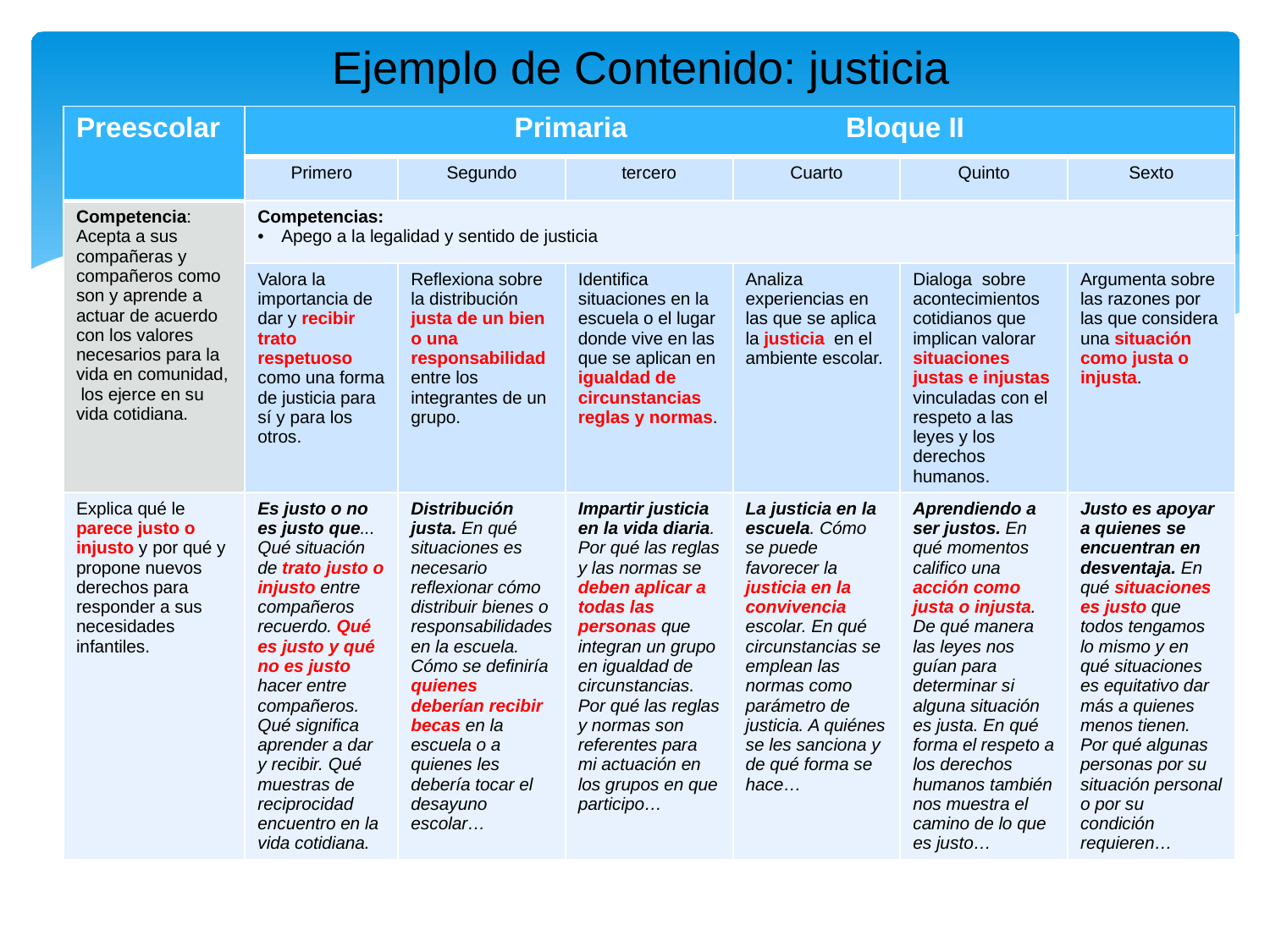

# Ejemplo de Contenido: justicia
| Preescolar | Primaria Bloque II |  |  |  |  |  |
| --- | --- | --- | --- | --- | --- | --- |
|  | Primero | Segundo | tercero | Cuarto | Quinto | Sexto |
| Competencia: Acepta a sus compañeras y compañeros como son y aprende a actuar de acuerdo con los valores necesarios para la vida en comunidad, los ejerce en su vida cotidiana. | Competencias: Apego a la legalidad y sentido de justicia |  |  |  |  |  |
|  | Valora la importancia de dar y recibir trato respetuoso como una forma de justicia para sí y para los otros. | Reflexiona sobre la distribución justa de un bien o una responsabilidad entre los integrantes de un grupo. | Identifica situaciones en la escuela o el lugar donde vive en las que se aplican en igualdad de circunstancias reglas y normas. | Analiza experiencias en las que se aplica la justicia en el ambiente escolar. | Dialoga sobre acontecimientos cotidianos que implican valorar situaciones justas e injustas vinculadas con el respeto a las leyes y los derechos humanos. | Argumenta sobre las razones por las que considera una situación como justa o injusta. |
| Explica qué le parece justo o injusto y por qué y propone nuevos derechos para responder a sus necesidades infantiles. | Es justo o no es justo que... Qué situación de trato justo o injusto entre compañeros recuerdo. Qué es justo y qué no es justo hacer entre compañeros. Qué significa aprender a dar y recibir. Qué muestras de reciprocidad encuentro en la vida cotidiana. | Distribución justa. En qué situaciones es necesario reflexionar cómo distribuir bienes o responsabilidades en la escuela. Cómo se definiría quienes deberían recibir becas en la escuela o a quienes les debería tocar el desayuno escolar… | Impartir justicia en la vida diaria. Por qué las reglas y las normas se deben aplicar a todas las personas que integran un grupo en igualdad de circunstancias. Por qué las reglas y normas son referentes para mi actuación en los grupos en que participo… | La justicia en la escuela. Cómo se puede favorecer la justicia en la convivencia escolar. En qué circunstancias se emplean las normas como parámetro de justicia. A quiénes se les sanciona y de qué forma se hace… | Aprendiendo a ser justos. En qué momentos califico una acción como justa o injusta. De qué manera las leyes nos guían para determinar si alguna situación es justa. En qué forma el respeto a los derechos humanos también nos muestra el camino de lo que es justo… | Justo es apoyar a quienes se encuentran en desventaja. En qué situaciones es justo que todos tengamos lo mismo y en qué situaciones es equitativo dar más a quienes menos tienen. Por qué algunas personas por su situación personal o por su condición requieren… |